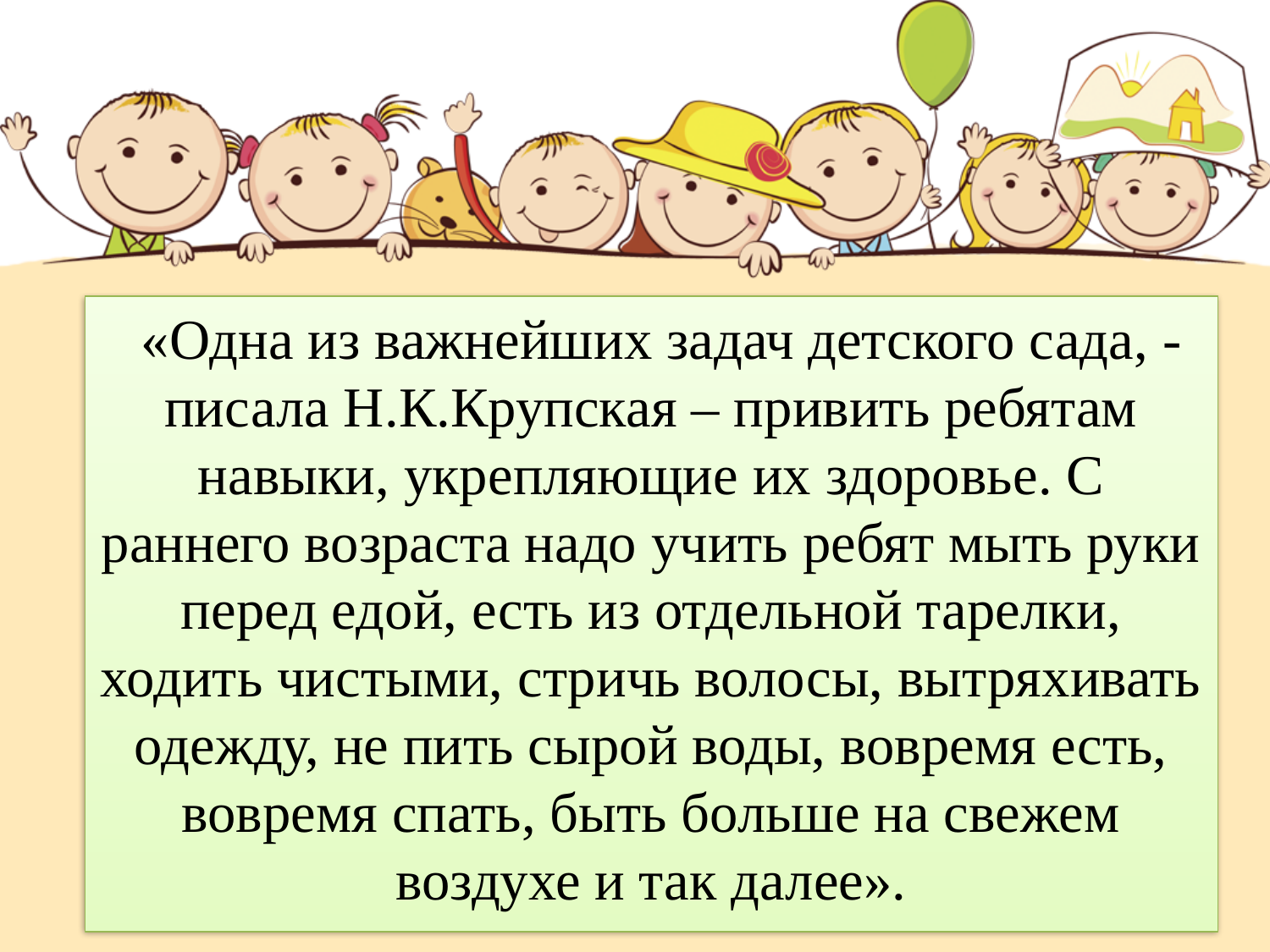

«Одна из важнейших задач детского сада, - писала Н.К.Крупская – привить ребятам навыки, укрепляющие их здоровье. С раннего возраста надо учить ребят мыть руки перед едой, есть из отдельной тарелки, ходить чистыми, стричь волосы, вытряхивать одежду, не пить сырой воды, вовремя есть, вовремя спать, быть больше на свежем воздухе и так далее».